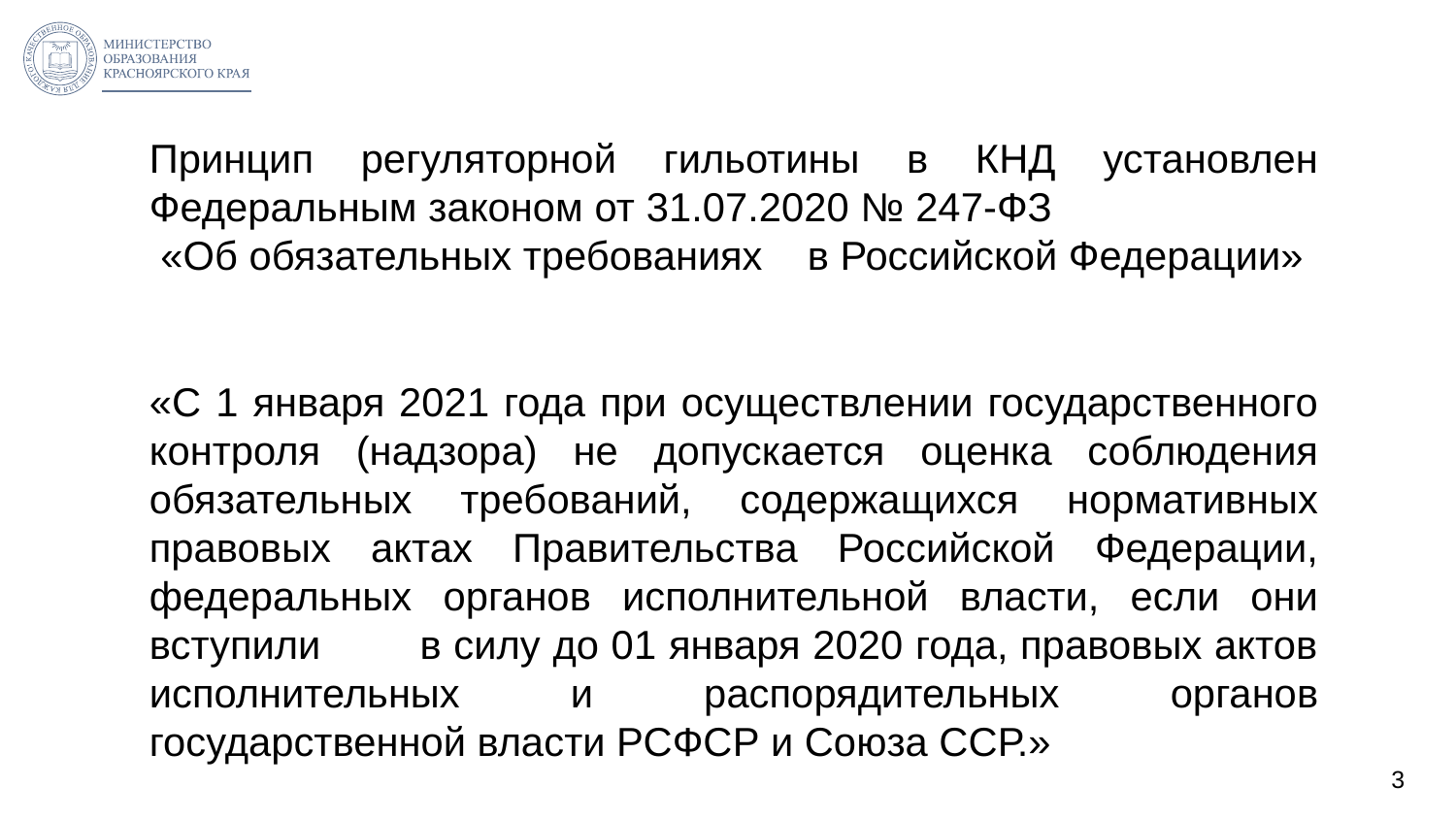

#
Принцип регуляторной гильотины в КНД установлен Федеральным законом от 31.07.2020 № 247-ФЗ                         «Об обязательных требованиях    в Российской Федерации»

«С 1 января 2021 года при осуществлении государственного контроля (надзора) не допускается оценка соблюдения обязательных требований, содержащихся нормативных правовых актах Правительства Российской Федерации, федеральных органов исполнительной власти, если они вступили        в силу до 01 января 2020 года, правовых актов исполнительных и распорядительных органов государственной власти РСФСР и Союза ССР.»
3